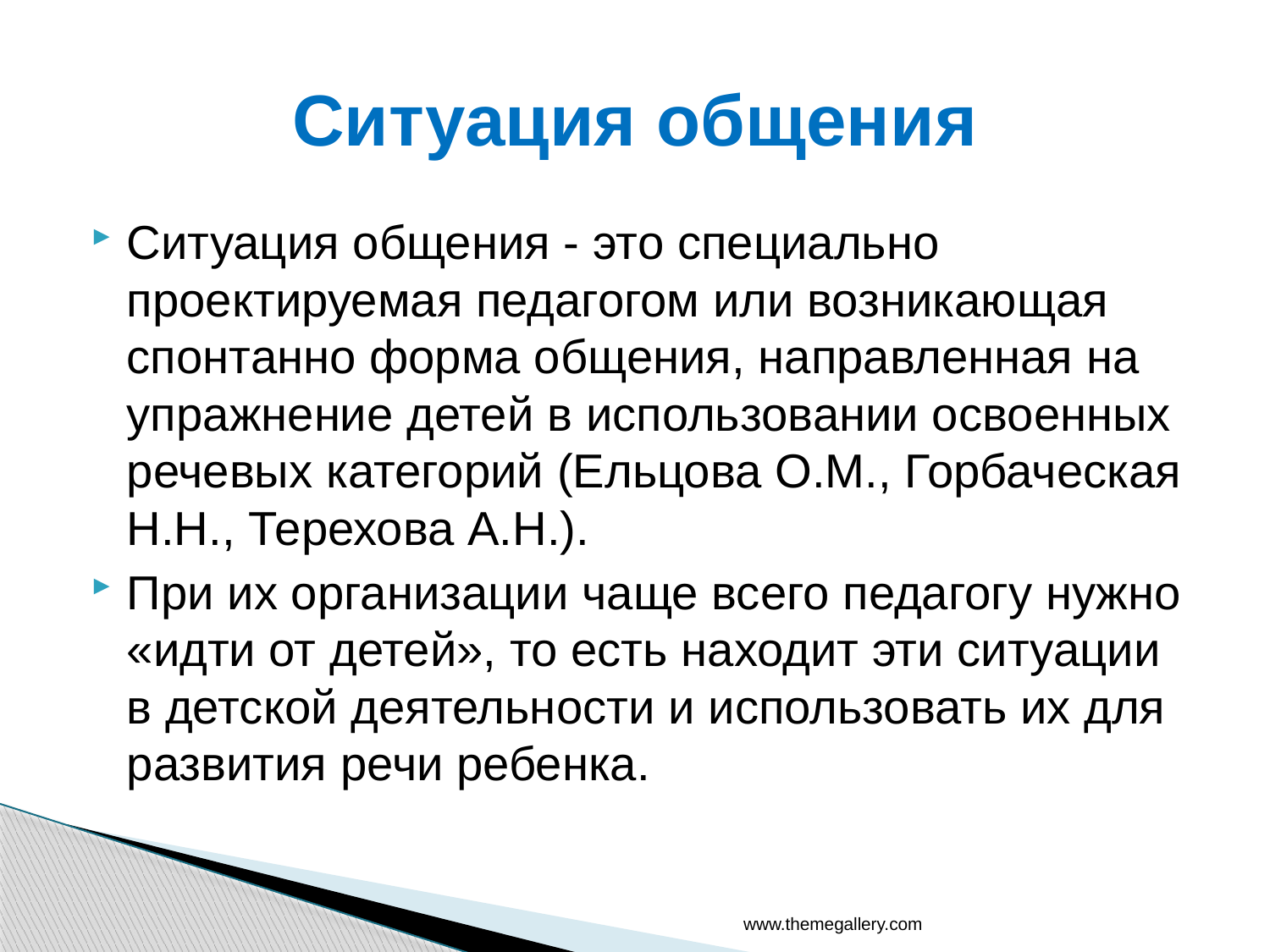

# Ситуация общения
Ситуация общения - это специально проектируемая педагогом или возникающая спонтанно форма общения, направленная на упражнение детей в использовании освоенных речевых категорий (Ельцова О.М., Горбаческая Н.Н., Терехова А.Н.).
При их организации чаще всего педагогу нужно «идти от детей», то есть находит эти ситуации в детской деятельности и использовать их для развития речи ребенка.
www.themegallery.com